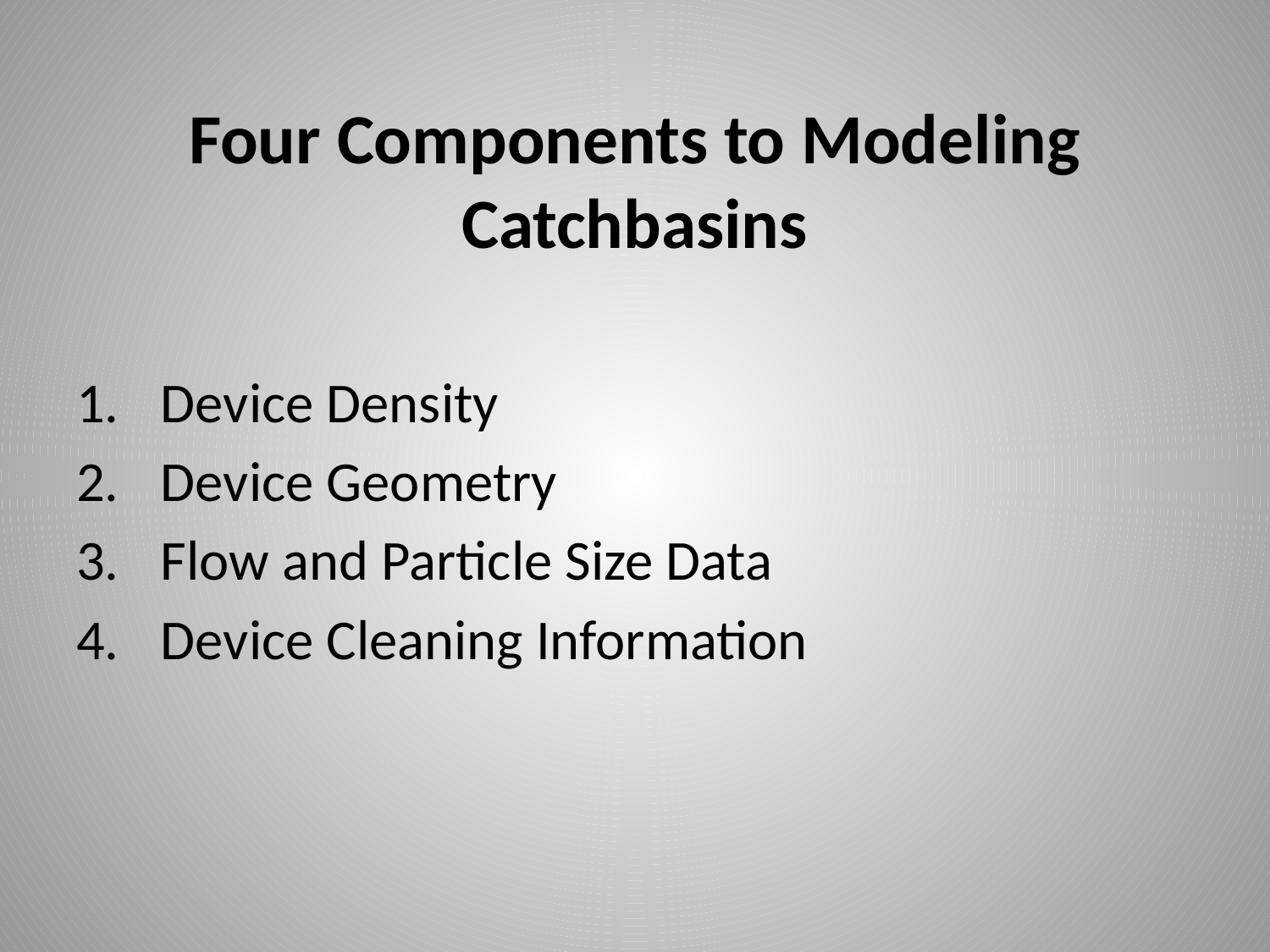

# Four Components to Modeling Catchbasins
Device Density
Device Geometry
Flow and Particle Size Data
Device Cleaning Information